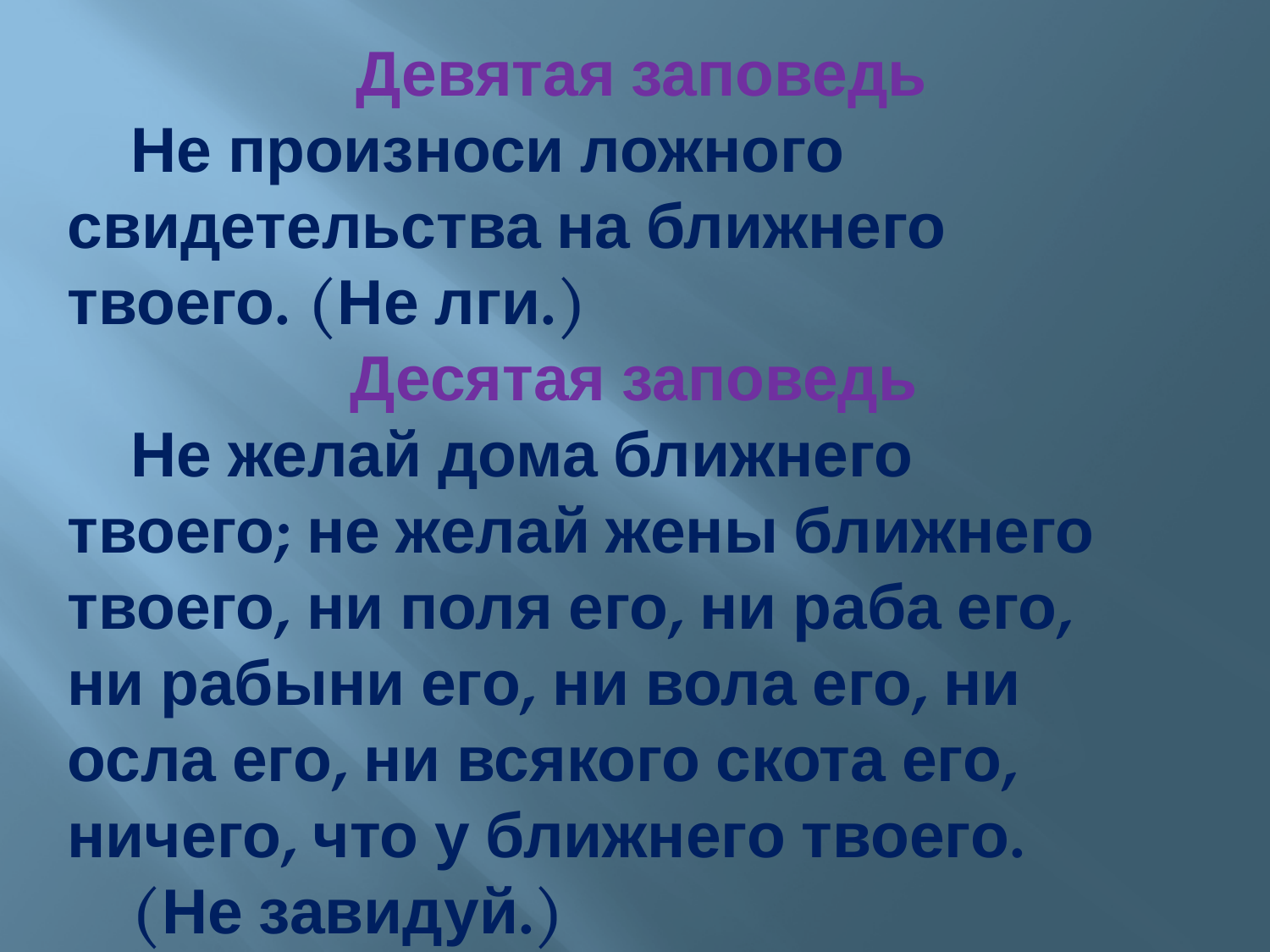

Девятая заповедь
Не произноси ложного свидетельства на ближнего твоего. (Не лги.)
Десятая заповедь
Не желай дома ближнего твоего; не желай жены ближнего твоего, ни поля его, ни раба его, ни рабыни его, ни вола его, ни осла его, ни всякого скота его, ничего, что у ближнего твоего.
(Не завидуй.)